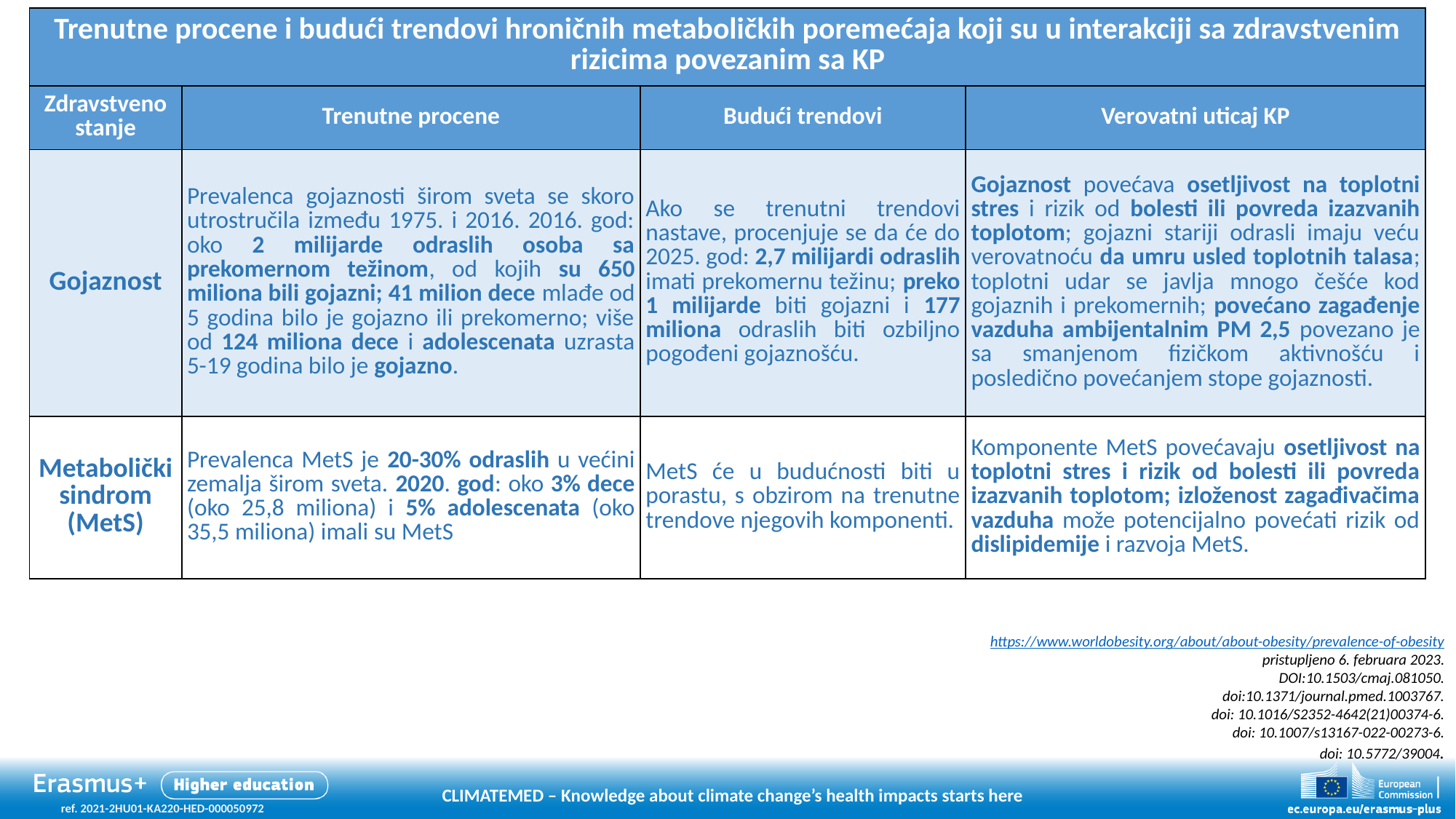

| Trenutne procene i budući trendovi hroničnih metaboličkih poremećaja koji su u interakciji sa zdravstvenim rizicima povezanim sa KP |  |  |  |
| --- | --- | --- | --- |
| Zdravstveno stanje | Trenutne procene | Budući trendovi | Verovatni uticaj KP |
| Gojaznost | Prevalenca gojaznosti širom sveta se skoro utrostručila između 1975. i 2016. 2016. god: oko 2 milijarde odraslih osoba sa prekomernom težinom, od kojih su 650 miliona bili gojazni; 41 milion dece mlađe od 5 godina bilo je gojazno ili prekomerno; više od 124 miliona dece i adolescenata uzrasta 5-19 godina bilo je gojazno. | Ako se trenutni trendovi nastave, procenjuje se da će do 2025. god: 2,7 milijardi odraslih imati prekomernu težinu; preko 1 milijarde biti gojazni i 177 miliona odraslih biti ozbiljno pogođeni gojaznošću. | Gojaznost povećava osetljivost na toplotni stres i rizik od bolesti ili povreda izazvanih toplotom; gojazni stariji odrasli imaju veću verovatnoću da umru usled toplotnih talasa; toplotni udar se javlja mnogo češće kod gojaznih i prekomernih; povećano zagađenje vazduha ambijentalnim PM 2,5 povezano je sa smanjenom fizičkom aktivnošću i posledično povećanjem stope gojaznosti. |
| Metabolički sindrom (MetS) | Prevalenca MetS je 20-30% odraslih u većini zemalja širom sveta. 2020. god: oko 3% dece (oko 25,8 miliona) i 5% adolescenata (oko 35,5 miliona) imali su MetS | MetS će u budućnosti biti u porastu, s obzirom na trenutne trendove njegovih komponenti. | Komponente MetS povećavaju osetljivost na toplotni stres i rizik od bolesti ili povreda izazvanih toplotom; izloženost zagađivačima vazduha može potencijalno povećati rizik od dislipidemije i razvoja MetS. |
https://www.worldobesity.org/about/about-obesity/prevalence-of-obesity
  pristupljeno 6. februara 2023.
DOI:10.1503/cmaj.081050.
doi:10.1371/journal.pmed.1003767.
doi: 10.1016/S2352-4642(21)00374-6.
doi: 10.1007/s13167-022-00273-6.
doi: 10.5772/39004.